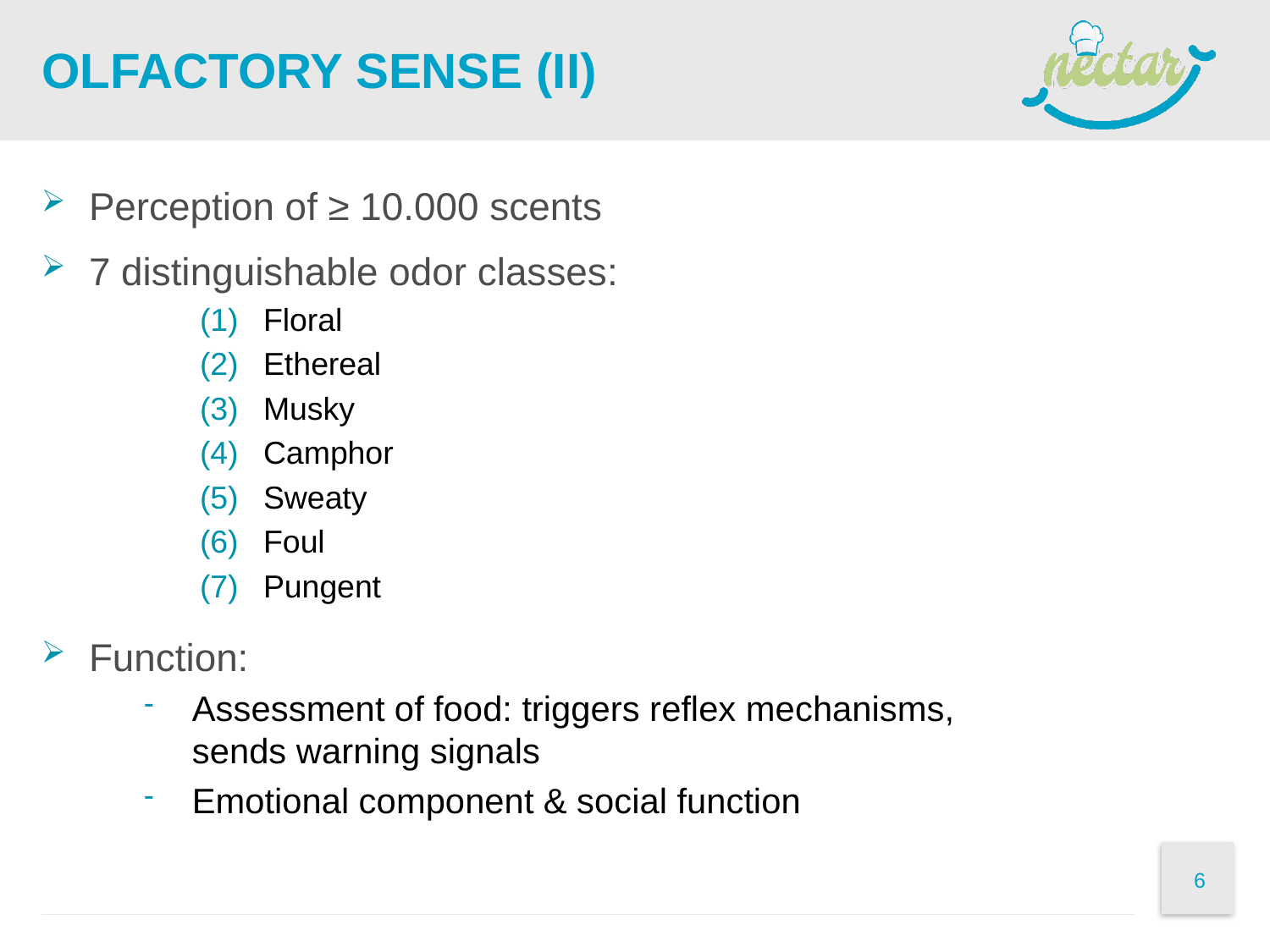

# olfactory Sense (II)
Perception of ≥ 10.000 scents
7 distinguishable odor classes:
Floral
Ethereal
Musky
Camphor
Sweaty
Foul
Pungent
Function:
Assessment of food: triggers reflex mechanisms,
sends warning signals
Emotional component & social function